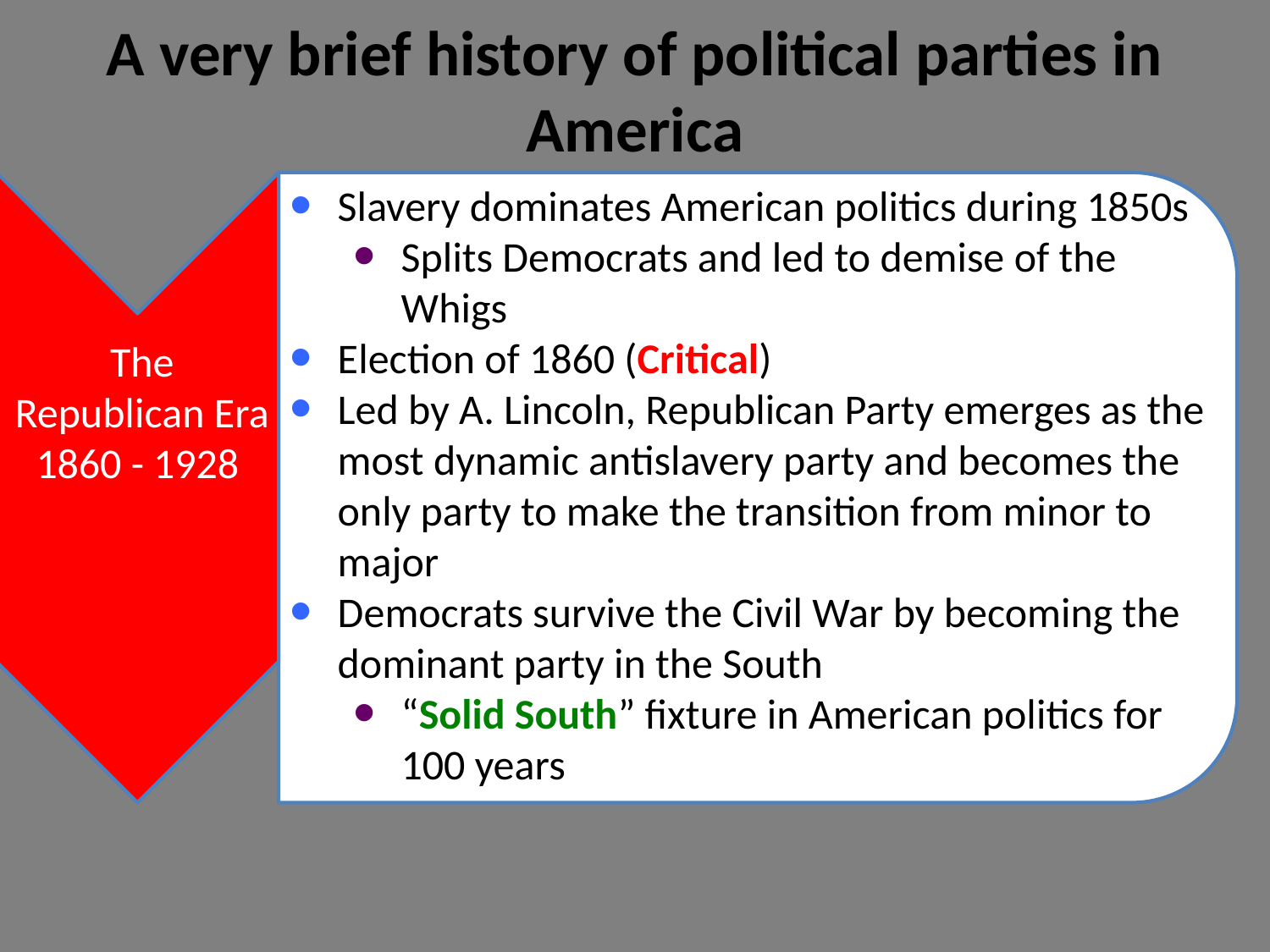

A very brief history of political parties in America

Slavery dominates American politics during 1850s
Splits Democrats and led to demise of the Whigs
Election of 1860 (Critical)
Led by A. Lincoln, Republican Party emerges as the most dynamic antislavery party and becomes the only party to make the transition from minor to major
Democrats survive the Civil War by becoming the dominant party in the South
“Solid South” fixture in American politics for 100 years

The Republican Era 1860 - 1928